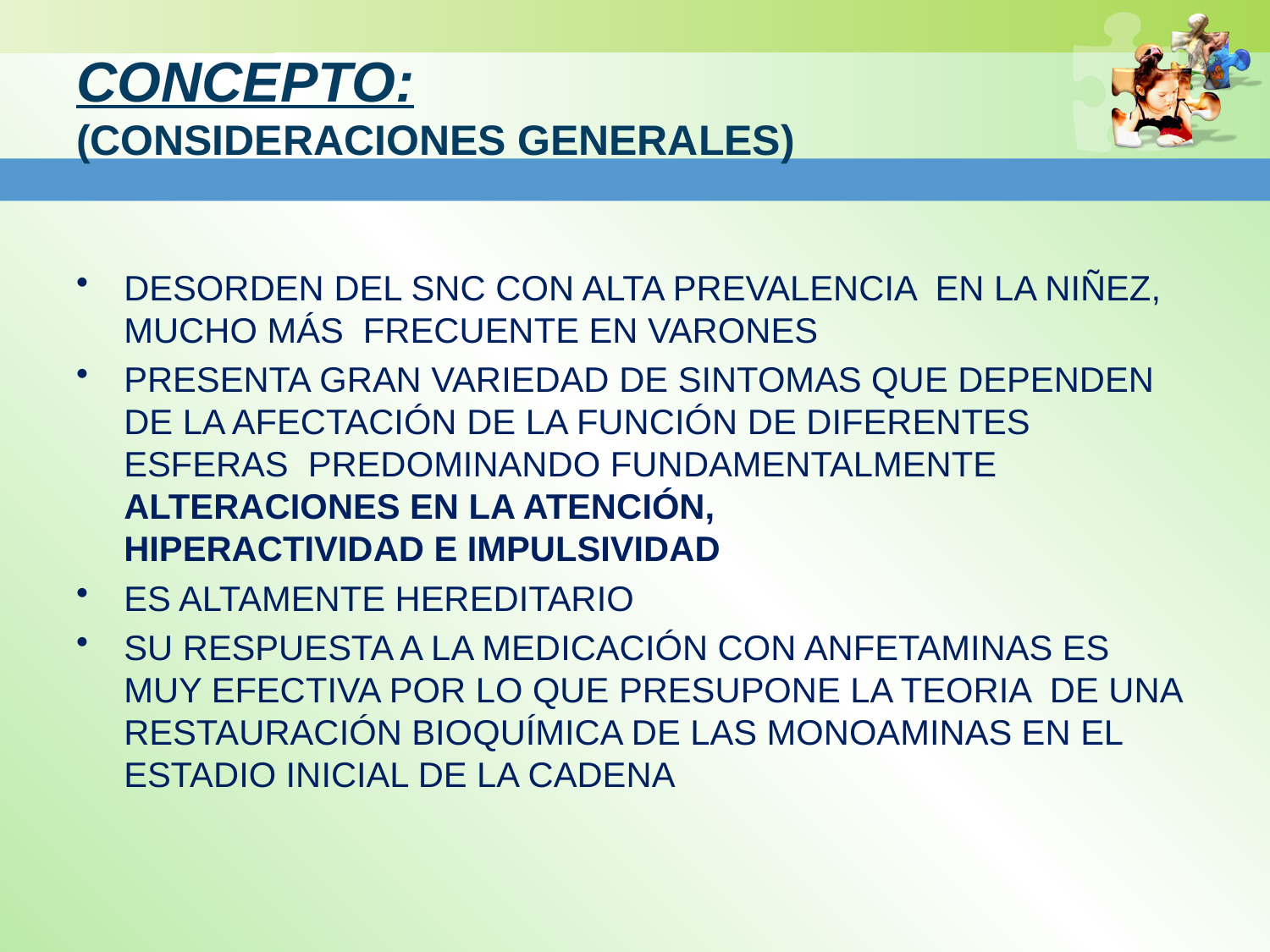

# CONCEPTO: (CONSIDERACIONES GENERALES)
DESORDEN DEL SNC CON ALTA PREVALENCIA  EN LA NIÑEZ, MUCHO MÁS  FRECUENTE EN VARONES
PRESENTA GRAN VARIEDAD DE SINTOMAS QUE DEPENDEN DE LA AFECTACIÓN DE LA FUNCIÓN DE DIFERENTES ESFERAS  PREDOMINANDO FUNDAMENTALMENTE ALTERACIONES EN LA ATENCIÓN,                      HIPERACTIVIDAD E IMPULSIVIDAD
ES ALTAMENTE HEREDITARIO
SU RESPUESTA A LA MEDICACIÓN CON ANFETAMINAS ES MUY EFECTIVA POR LO QUE PRESUPONE LA TEORIA  DE UNA RESTAURACIÓN BIOQUÍMICA DE LAS MONOAMINAS EN EL ESTADIO INICIAL DE LA CADENA